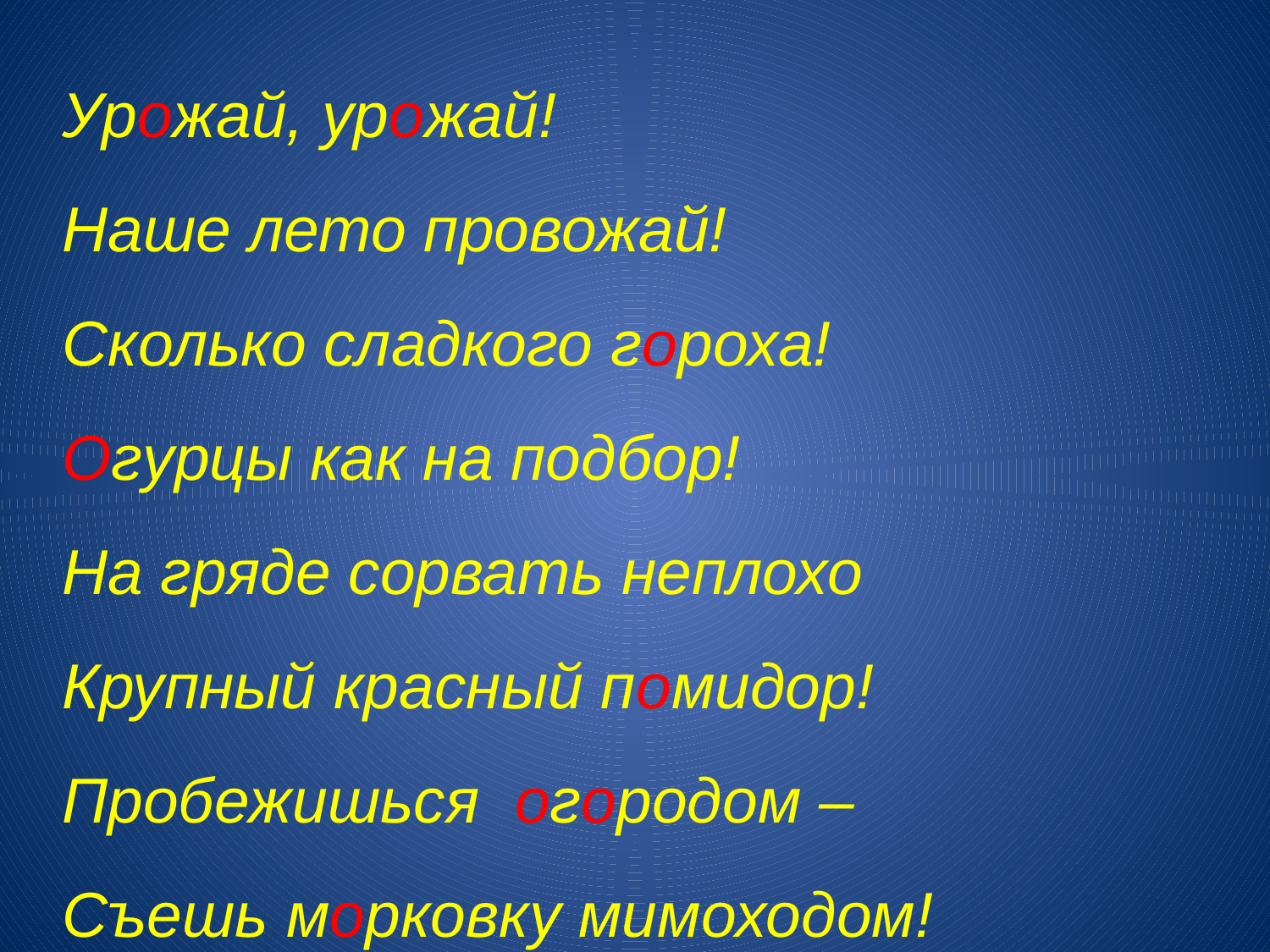

Урожай, урожай!
Наше лето провожай!
Сколько сладкого гороха!
Огурцы как на подбор!
На гряде сорвать неплохо
Крупный красный помидор!
Пробежишься  огородом –
Съешь морковку мимоходом!
#